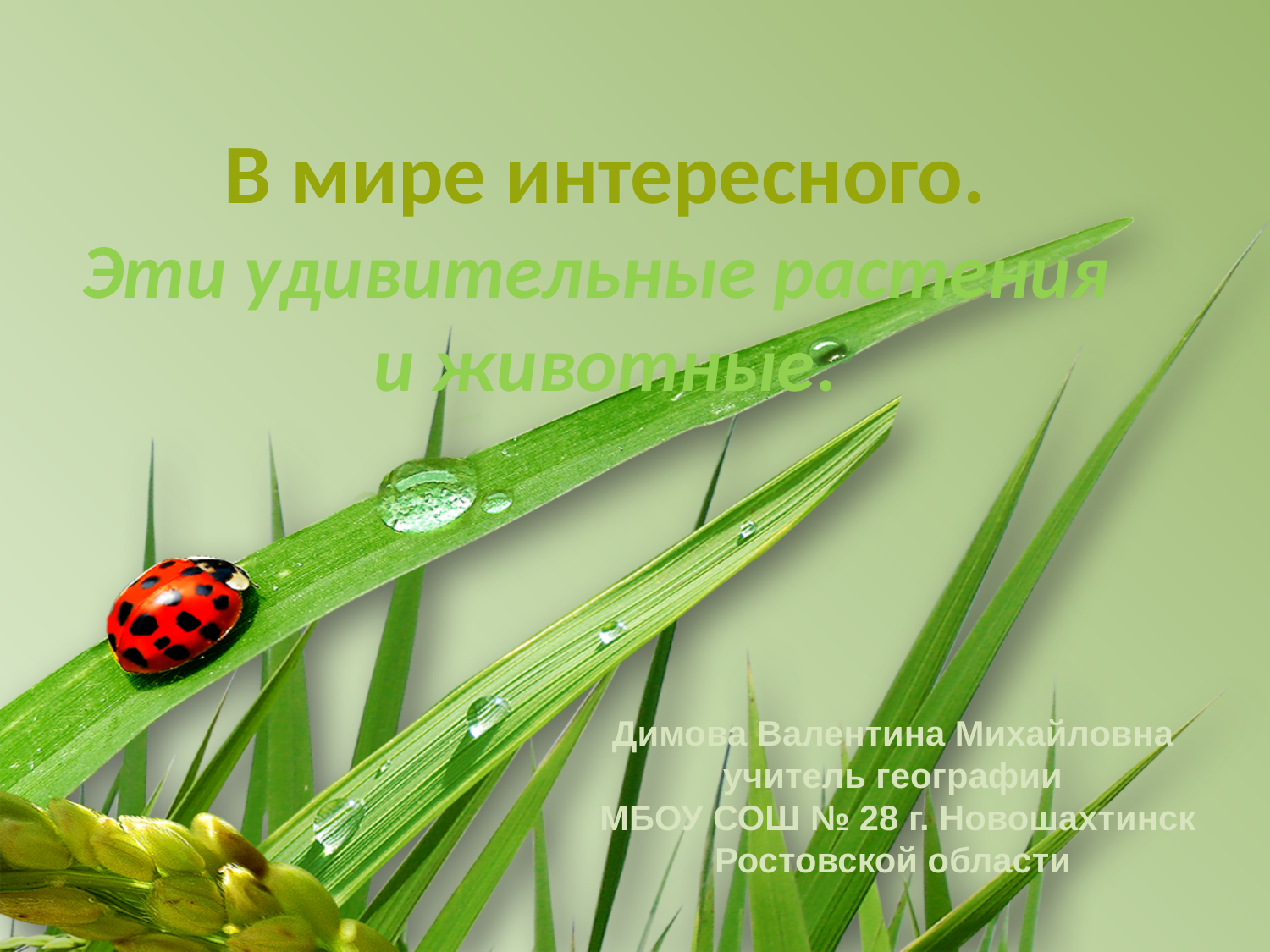

# В мире интересного. Эти удивительные растения и животные.
Димова Валентина Михайловна
учитель географии
 МБОУ СОШ № 28 г. Новошахтинск Ростовской области